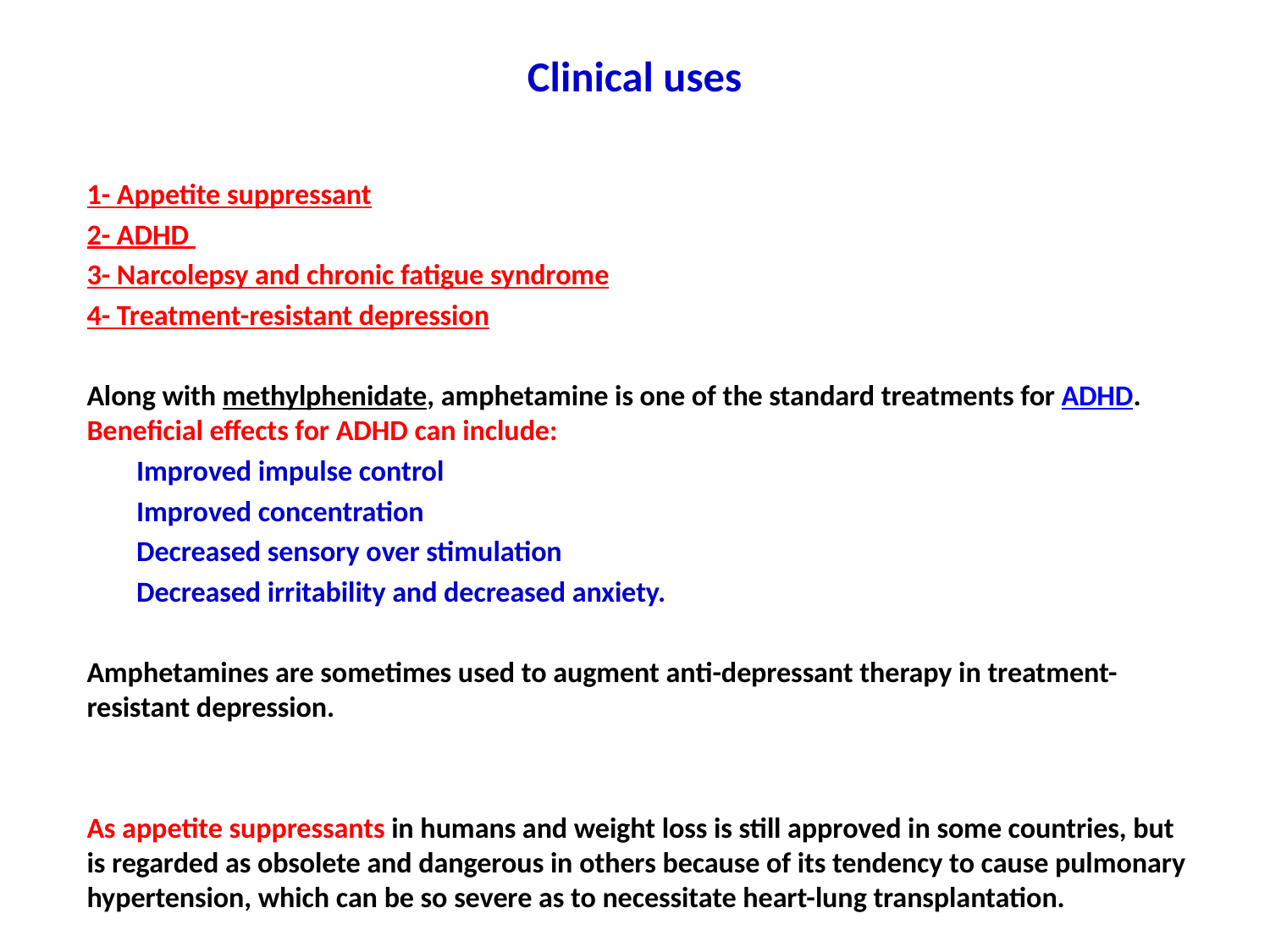

# Clinical uses
1- Appetite suppressant
2- ADHD
3- Narcolepsy and chronic fatigue syndrome
4- Treatment-resistant depression

Along with methylphenidate, amphetamine is one of the standard treatments for ADHD. Beneficial effects for ADHD can include:
 	Improved impulse control
 	Improved concentration
	Decreased sensory over stimulation
	Decreased irritability and decreased anxiety.

Amphetamines are sometimes used to augment anti-depressant therapy in treatment-resistant depression.

As appetite suppressants in humans and weight loss is still approved in some countries, but is regarded as obsolete and dangerous in others because of its tendency to cause pulmonary hypertension, which can be so severe as to necessitate heart-lung transplantation.